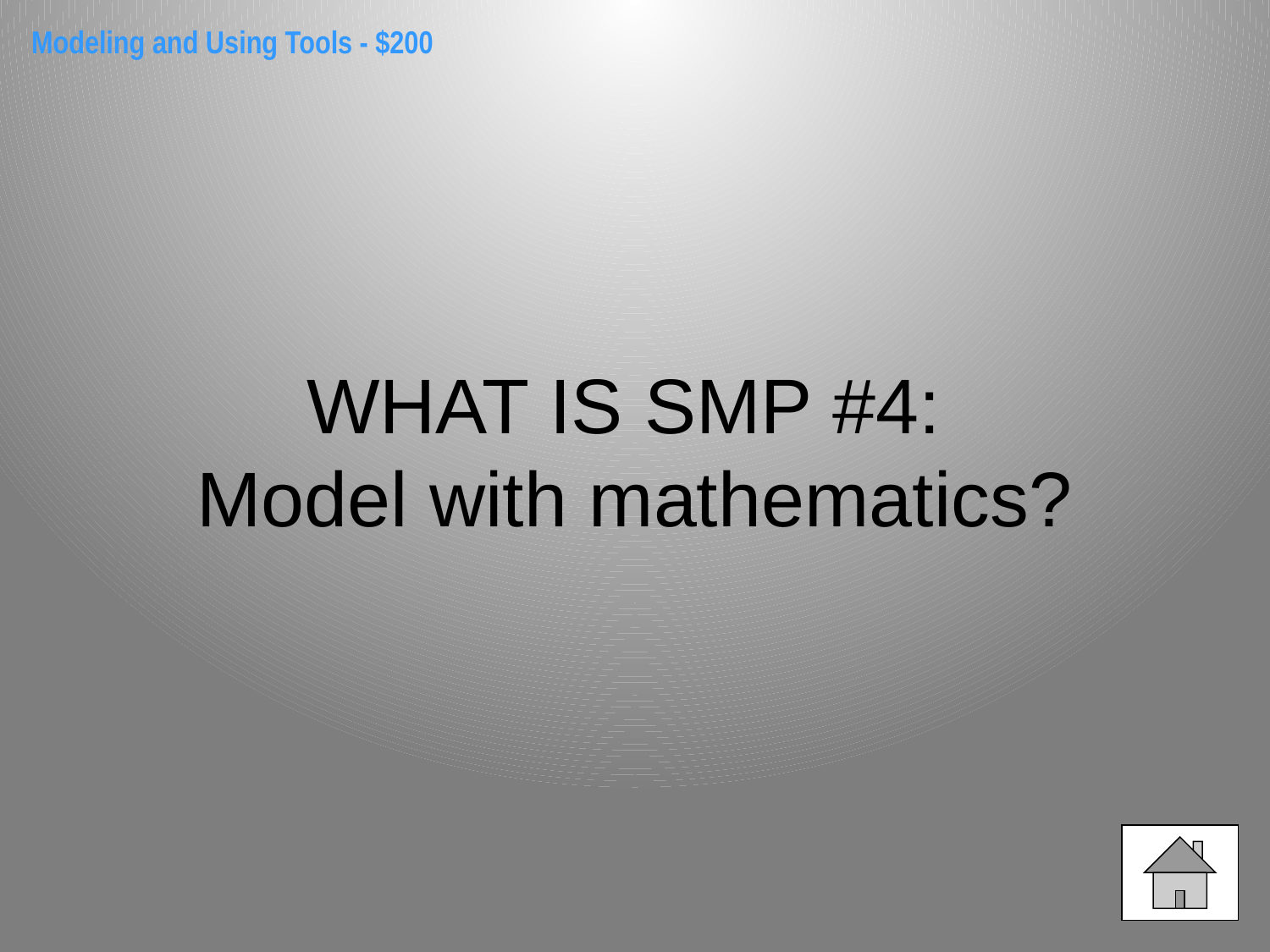

Modeling and Using Tools - $200
WHAT IS SMP #4:
Model with mathematics?